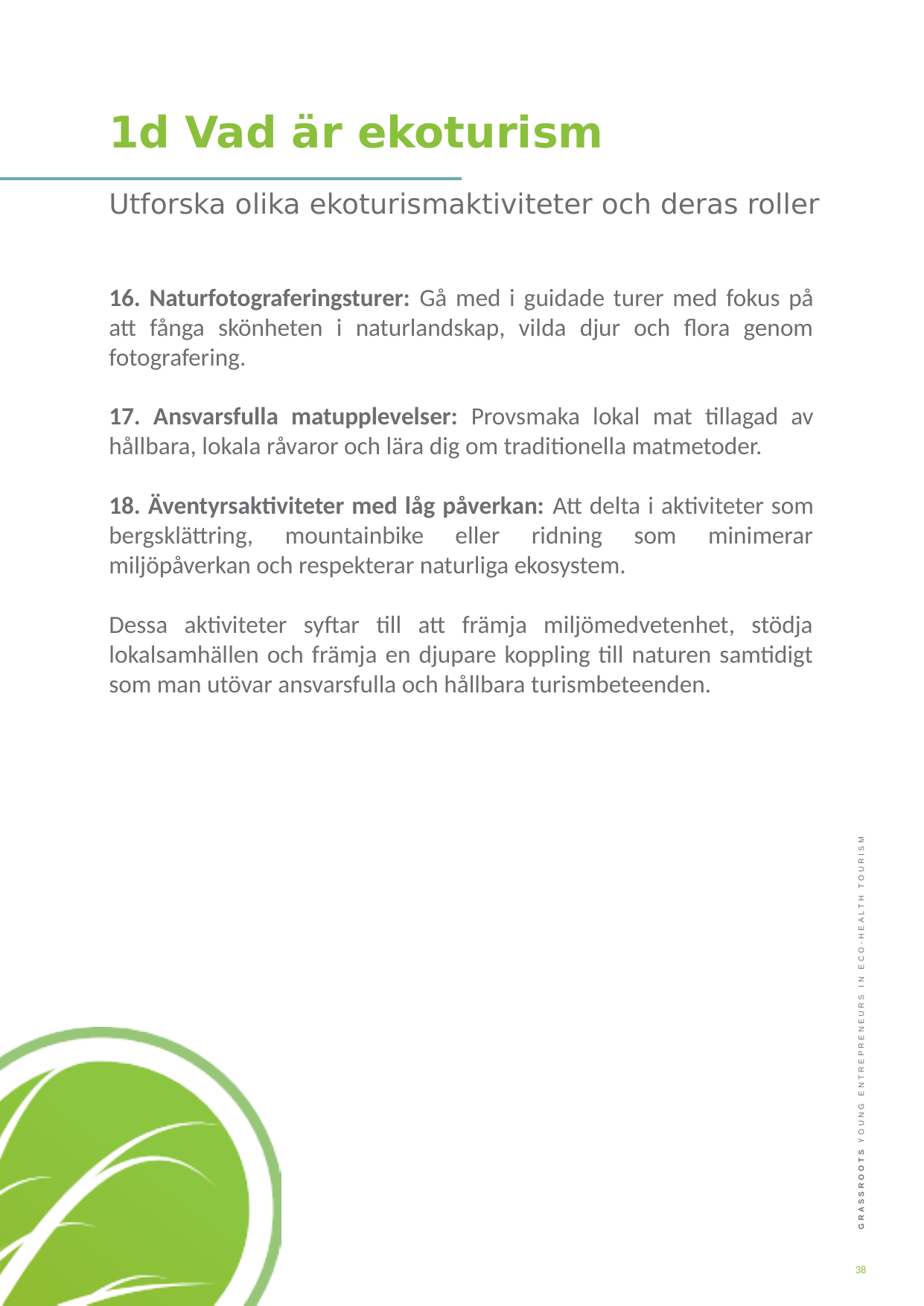

1d Vad är ekoturism
Utforska olika ekoturismaktiviteter och deras roller
16. Naturfotograferingsturer: Gå med i guidade turer med fokus på att fånga skönheten i naturlandskap, vilda djur och flora genom fotografering.

17. Ansvarsfulla matupplevelser: Provsmaka lokal mat tillagad av hållbara, lokala råvaror och lära dig om traditionella matmetoder.

18. Äventyrsaktiviteter med låg påverkan: Att delta i aktiviteter som bergsklättring, mountainbike eller ridning som minimerar miljöpåverkan och respekterar naturliga ekosystem.

Dessa aktiviteter syftar till att främja miljömedvetenhet, stödja lokalsamhällen och främja en djupare koppling till naturen samtidigt som man utövar ansvarsfulla och hållbara turismbeteenden.

38